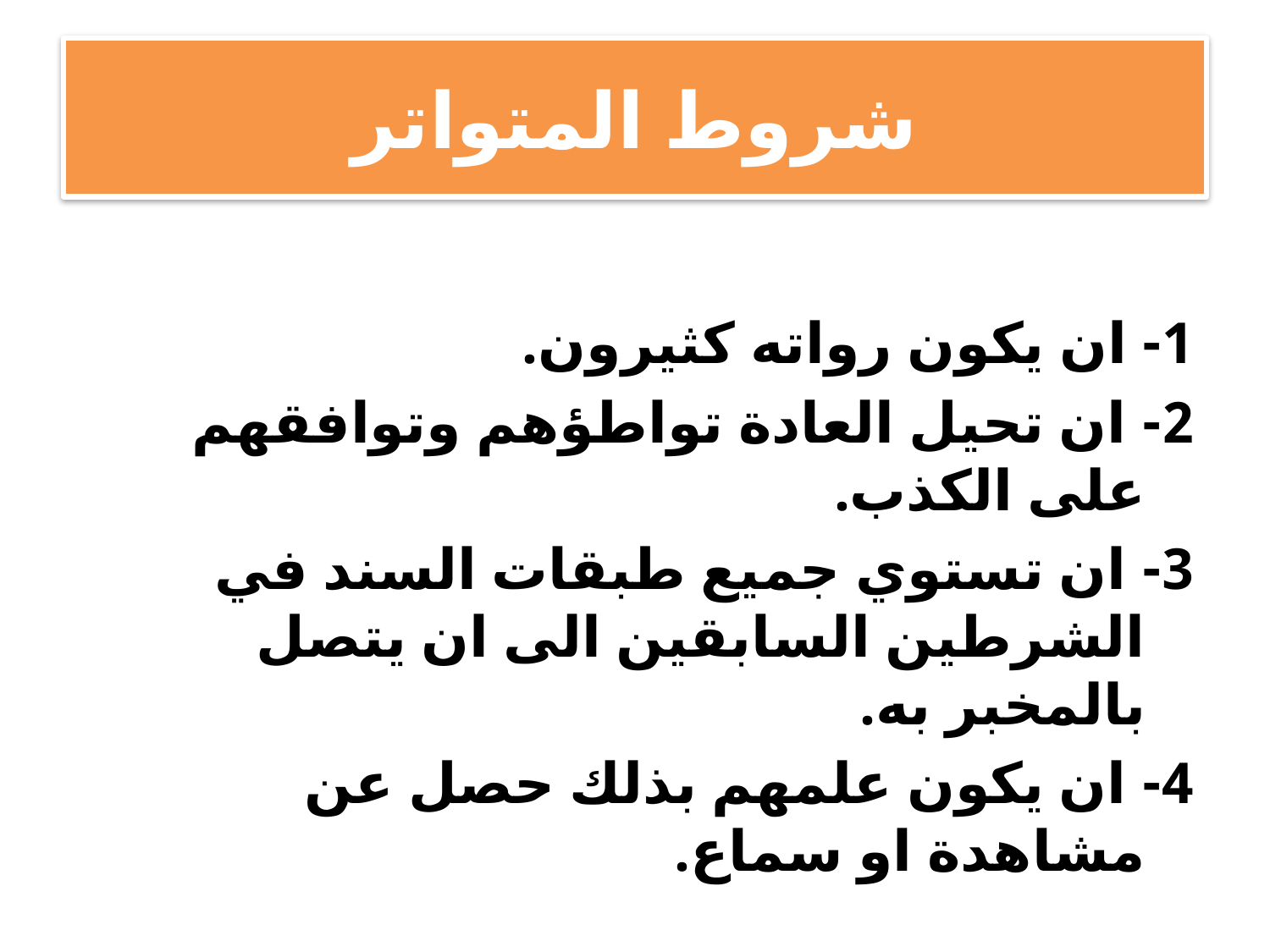

# شروط المتواتر

1- ان يكون رواته كثيرون.
2- ان تحيل العادة تواطؤهم وتوافقهم على الكذب.
3- ان تستوي جميع طبقات السند في الشرطين السابقين الى ان يتصل بالمخبر به.
4- ان يكون علمهم بذلك حصل عن مشاهدة او سماع.